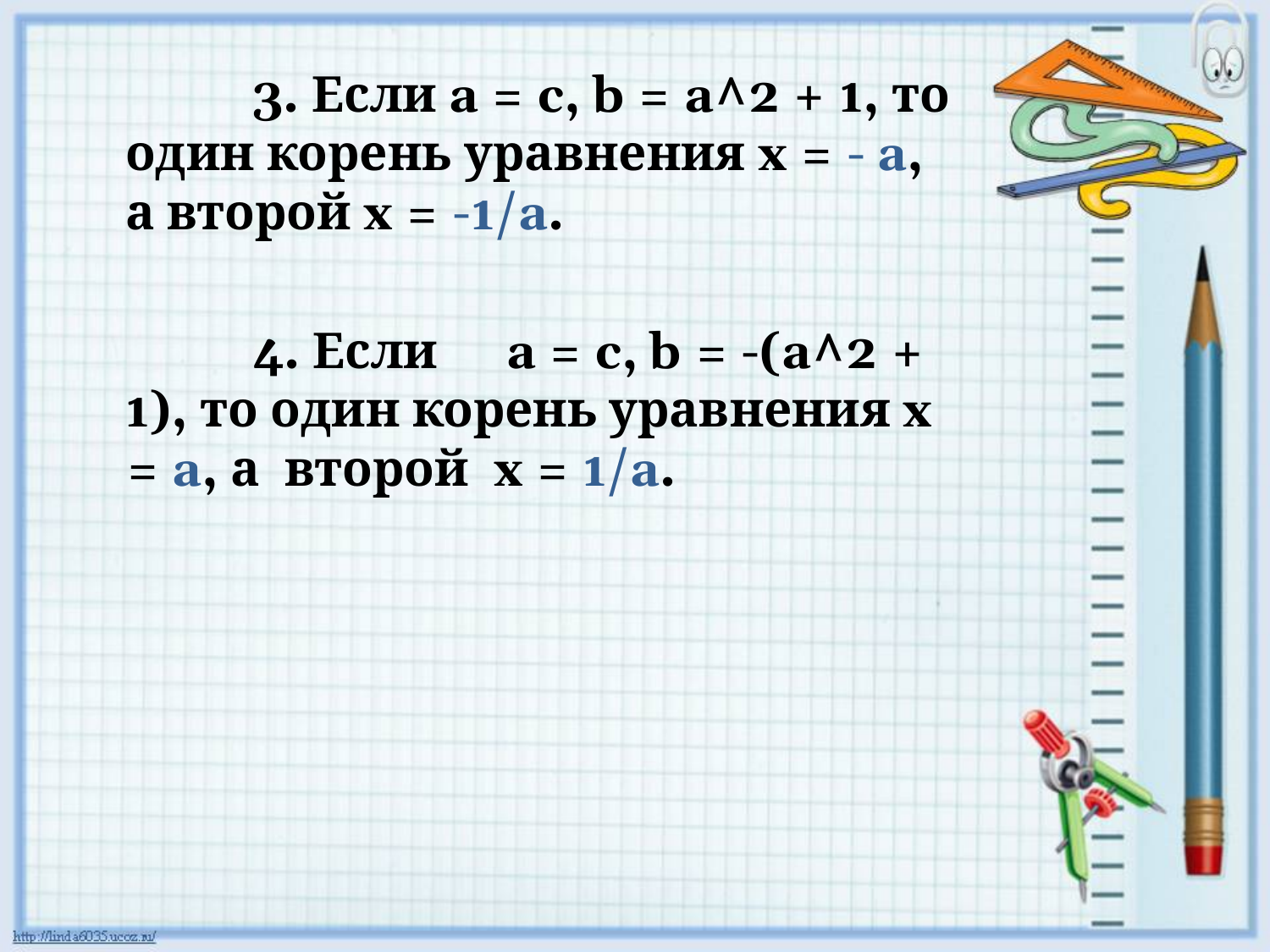

3. Если a = c, b = a^2 + 1, то один корень уравнения x = - a, а второй x = -1/a.

		4. Если 	a = c, b = -(a^2 + 1), то один корень уравнения x = a, а  второй  x = 1/a.